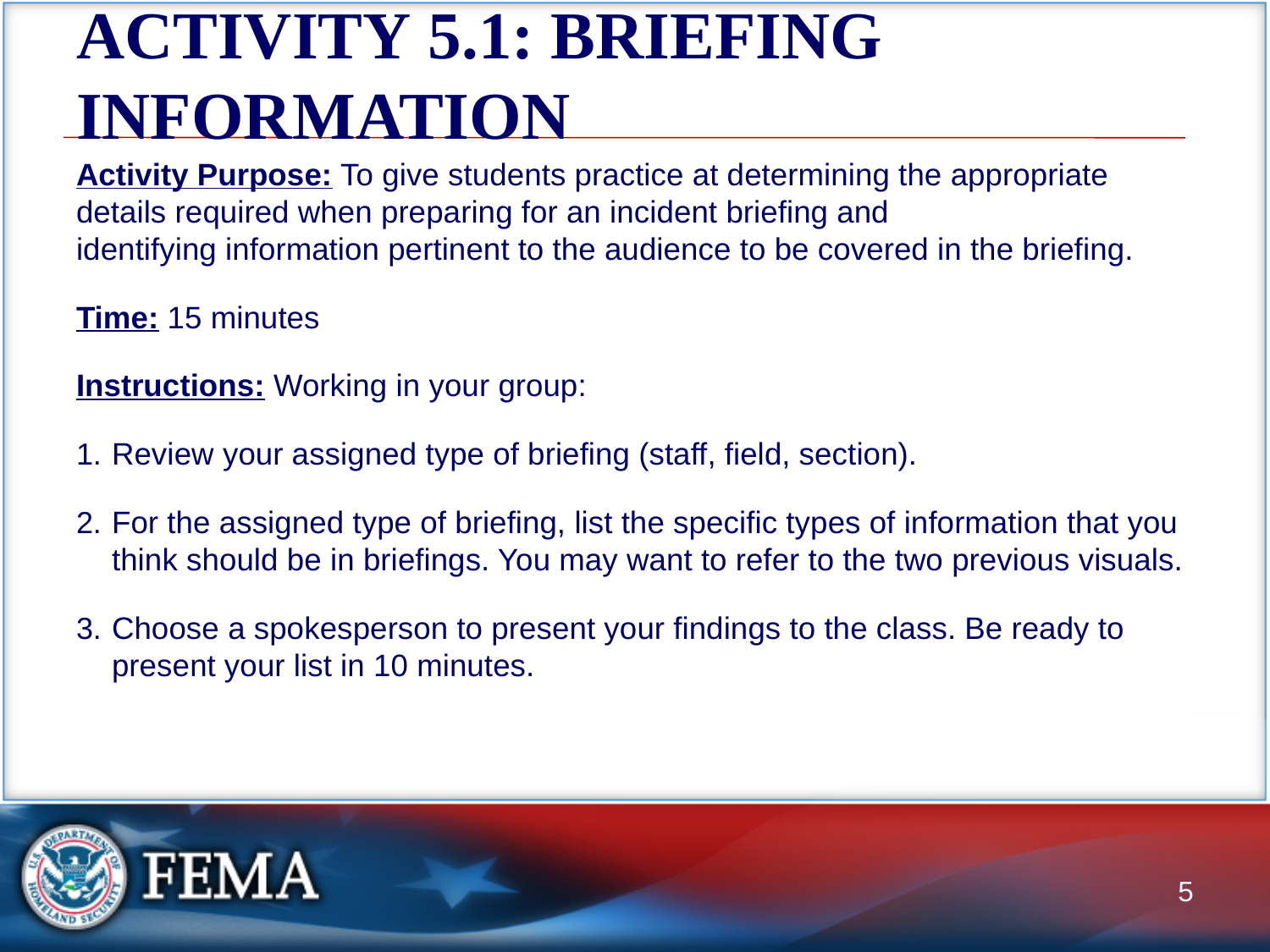

# ACTIVITY 5.1: BRIEFING INFORMATION
Activity Purpose: To give students practice at determining the appropriate details required when preparing for an incident briefing and identifying information pertinent to the audience to be covered in the briefing.
Time: 15 minutes
Instructions: Working in your group:
Review your assigned type of briefing (staff, field, section).
For the assigned type of briefing, list the specific types of information that you think should be in briefings. You may want to refer to the two previous visuals.
Choose a spokesperson to present your findings to the class. Be ready to present your list in 10 minutes.

5